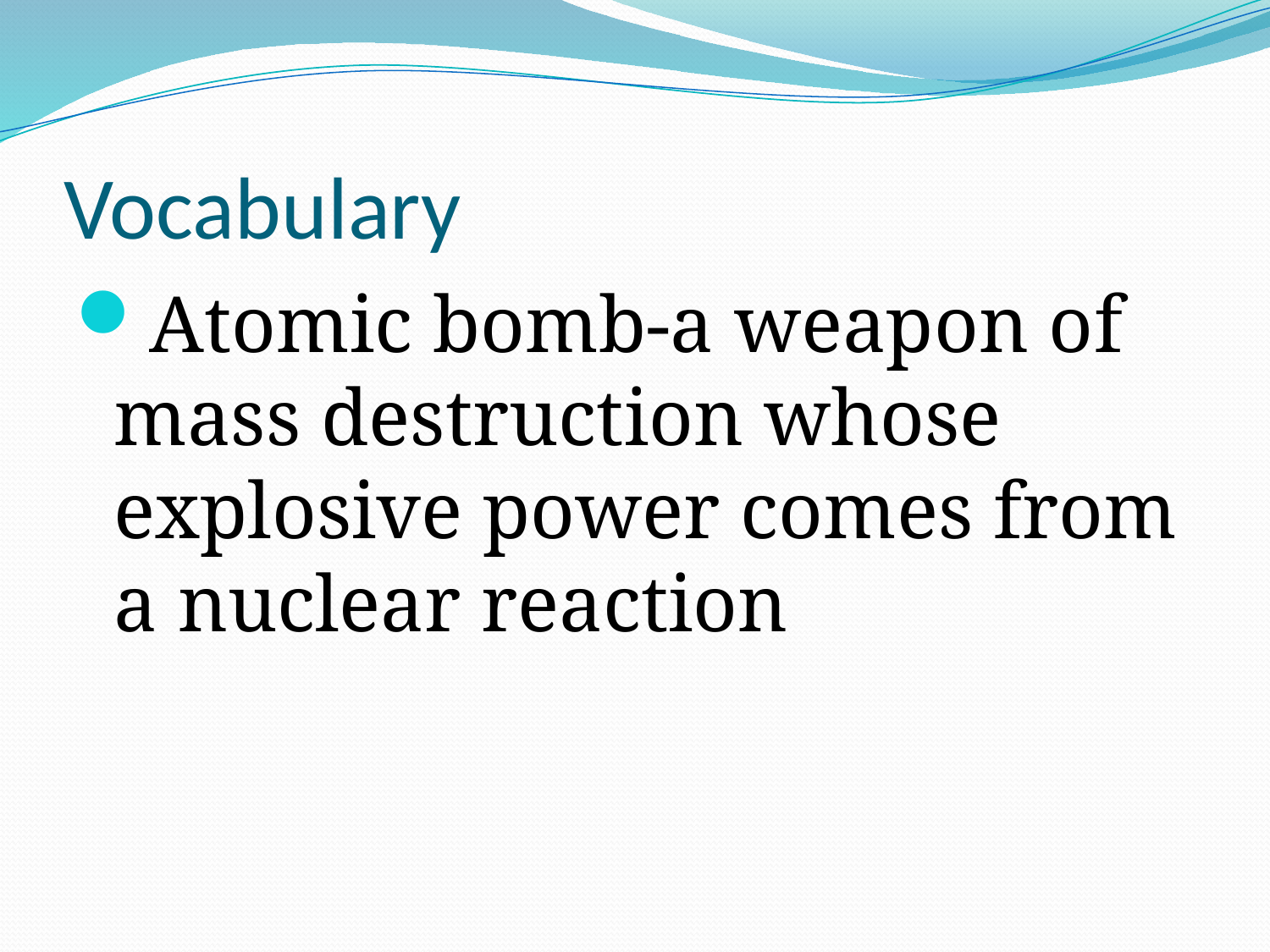

# Vocabulary
Atomic bomb-a weapon of mass destruction whose explosive power comes from a nuclear reaction